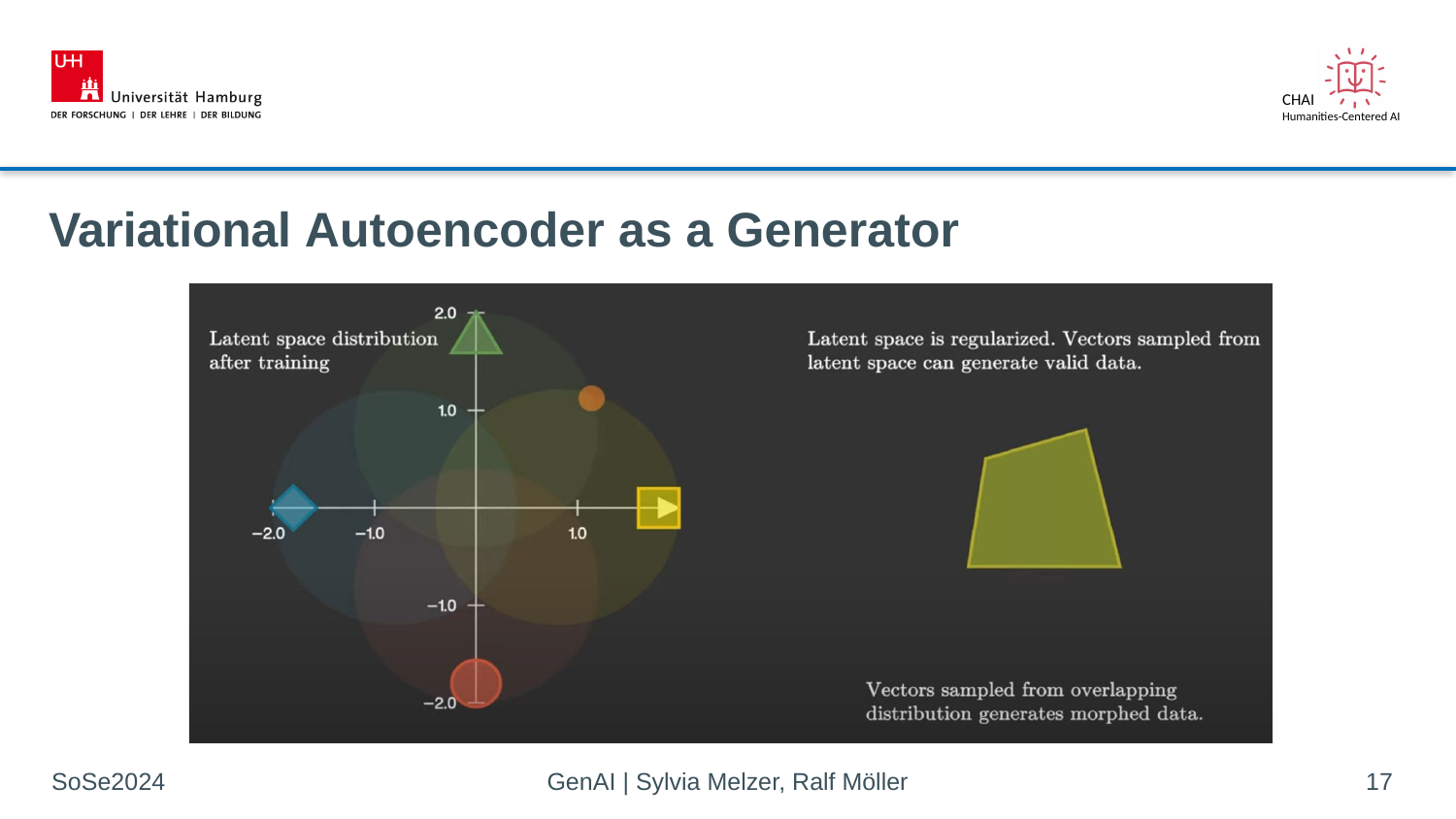

# Variational Autoencoder as a Generator

SoSe2024
GenAI | Sylvia Melzer, Ralf Möller
17